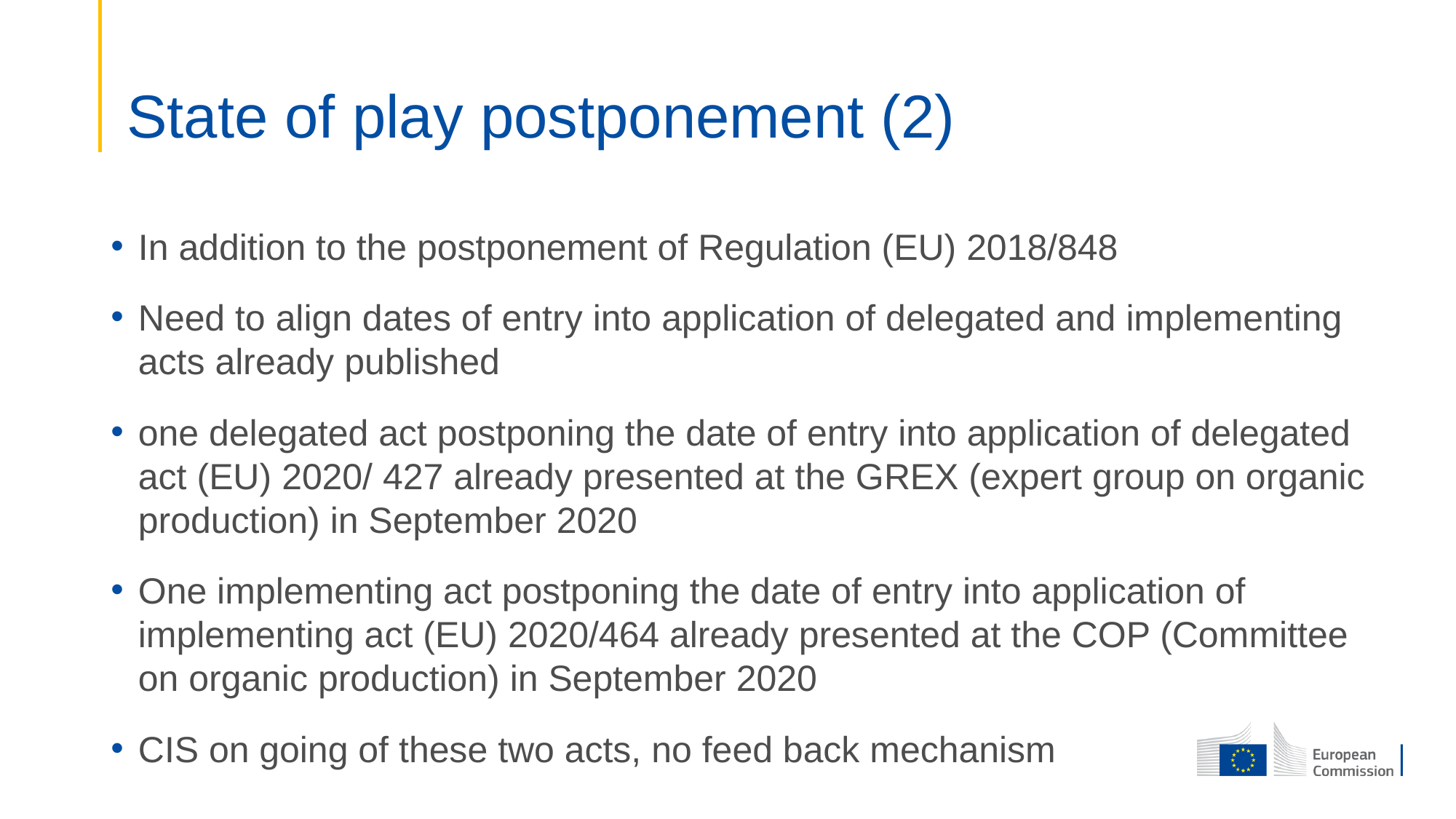

# State of play postponement (2)
In addition to the postponement of Regulation (EU) 2018/848
Need to align dates of entry into application of delegated and implementing acts already published
one delegated act postponing the date of entry into application of delegated act (EU) 2020/ 427 already presented at the GREX (expert group on organic production) in September 2020
One implementing act postponing the date of entry into application of implementing act (EU) 2020/464 already presented at the COP (Committee on organic production) in September 2020
CIS on going of these two acts, no feed back mechanism